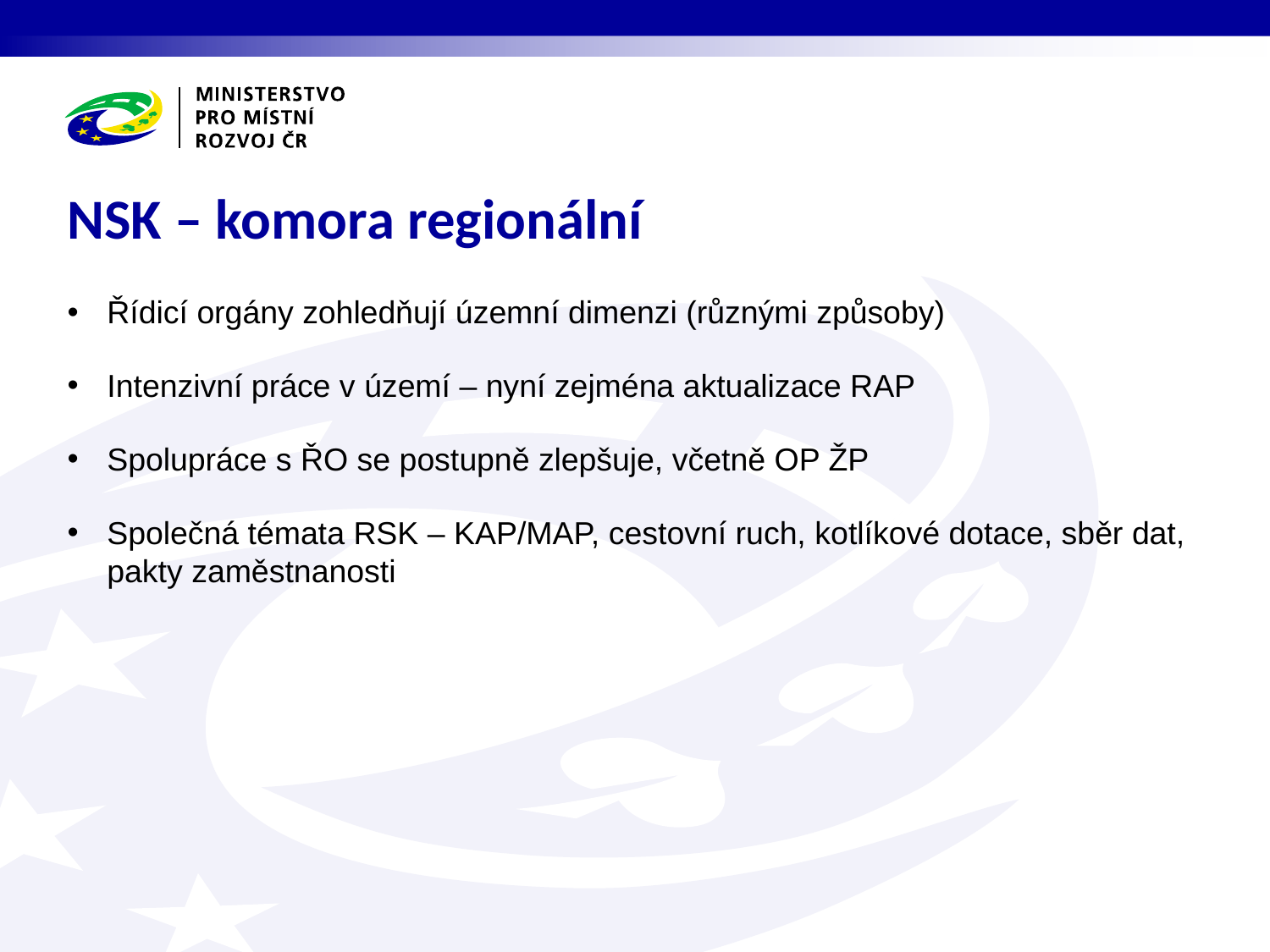

# NSK – komora regionální
Řídicí orgány zohledňují územní dimenzi (různými způsoby)
Intenzivní práce v území – nyní zejména aktualizace RAP
Spolupráce s ŘO se postupně zlepšuje, včetně OP ŽP
Společná témata RSK – KAP/MAP, cestovní ruch, kotlíkové dotace, sběr dat, pakty zaměstnanosti